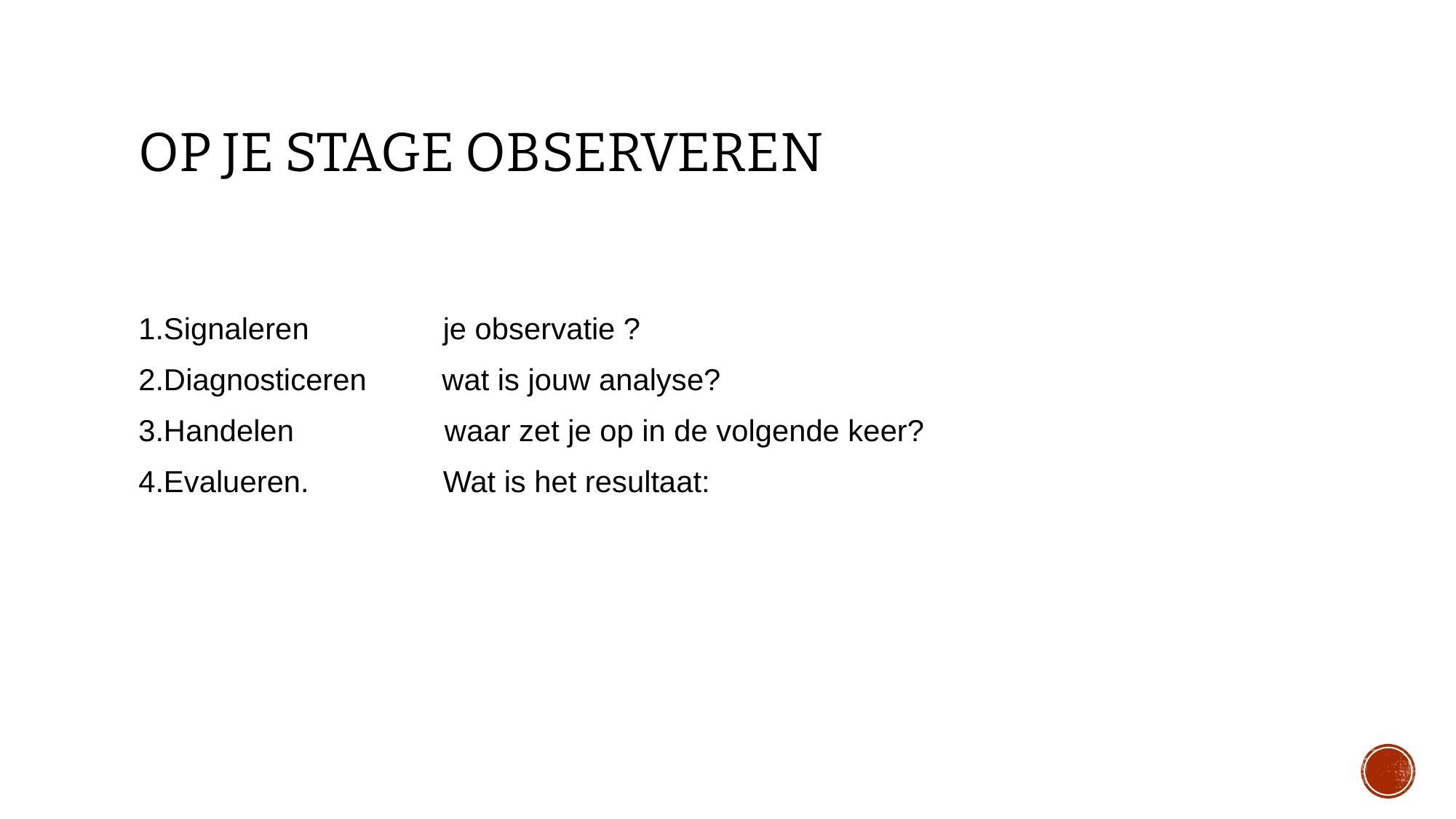

# Op je stage observeren

1.Signaleren                je observatie ?
2.Diagnosticeren         wat is jouw analyse?
3.Handelen                  waar zet je op in de volgende keer?
4.Evalueren.                Wat is het resultaat: